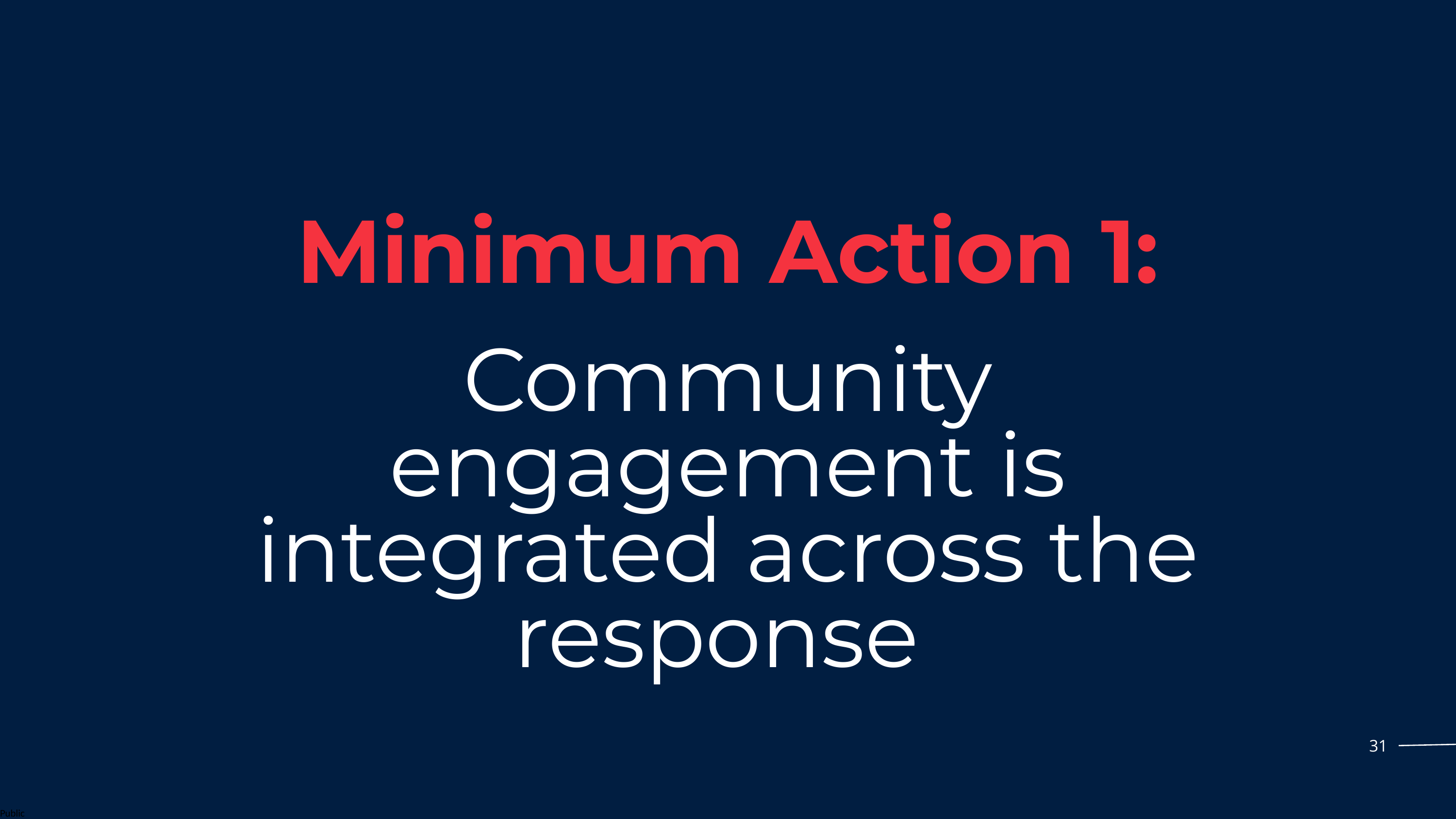

Minimum Action 1:

Community engagement is integrated across the response